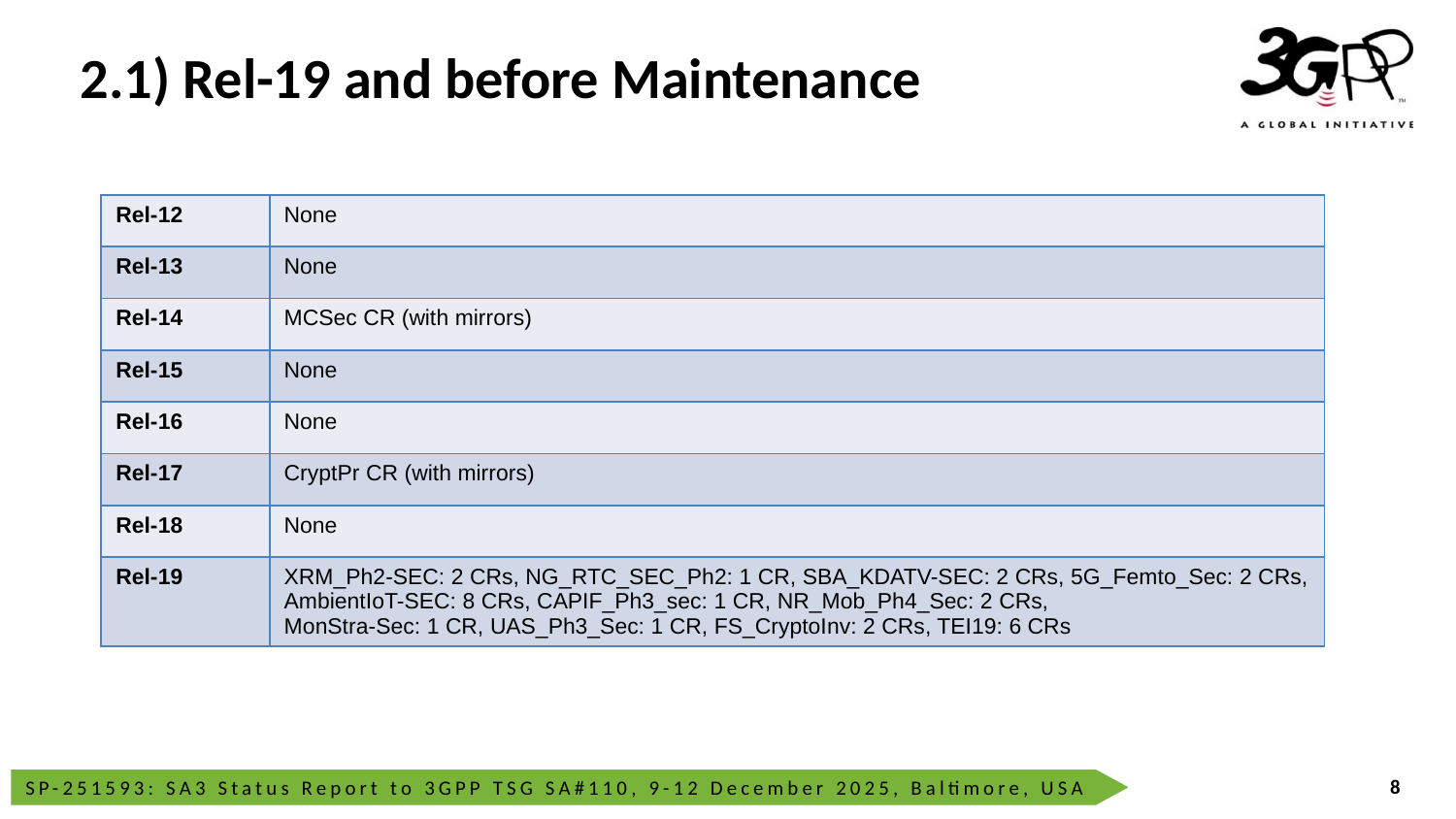

# 2.1) Rel-19 and before Maintenance
| Rel-12 | None |
| --- | --- |
| Rel-13 | None |
| Rel-14 | MCSec CR (with mirrors) |
| Rel-15 | None |
| Rel-16 | None |
| Rel-17 | CryptPr CR (with mirrors) |
| Rel-18 | None |
| Rel-19 | XRM\_Ph2-SEC: 2 CRs, NG\_RTC\_SEC\_Ph2: 1 CR, SBA\_KDATV-SEC: 2 CRs, 5G\_Femto\_Sec: 2 CRs, AmbientIoT-SEC: 8 CRs, CAPIF\_Ph3\_sec: 1 CR, NR\_Mob\_Ph4\_Sec: 2 CRs, MonStra-Sec: 1 CR, UAS\_Ph3\_Sec: 1 CR, FS\_CryptoInv: 2 CRs, TEI19: 6 CRs |